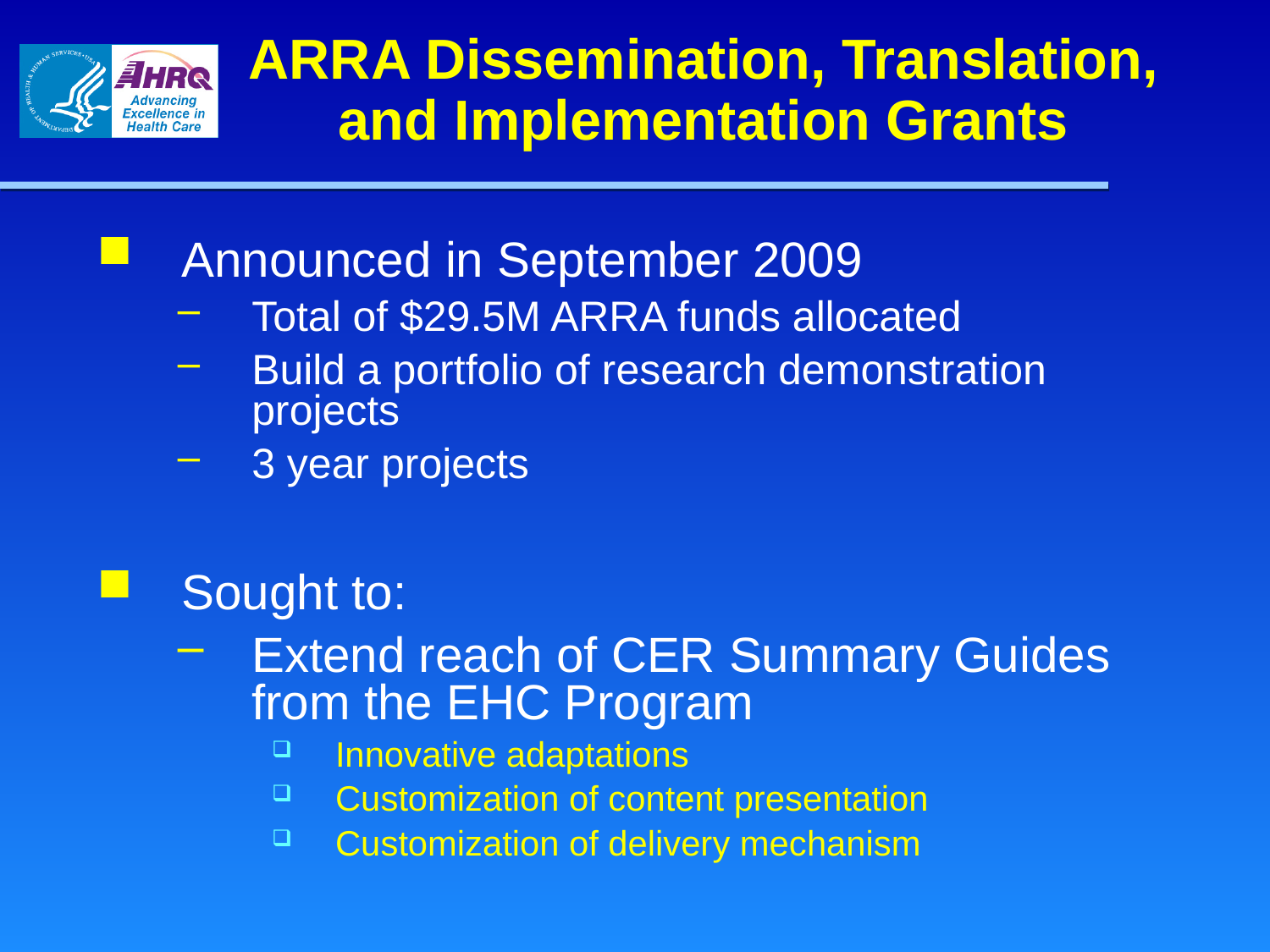

# ARRA Dissemination, Translation, and Implementation Grants
Announced in September 2009
Total of $29.5M ARRA funds allocated
Build a portfolio of research demonstration projects
3 year projects

Sought to:
Extend reach of CER Summary Guides from the EHC Program
Innovative adaptations
Customization of content presentation
Customization of delivery mechanism